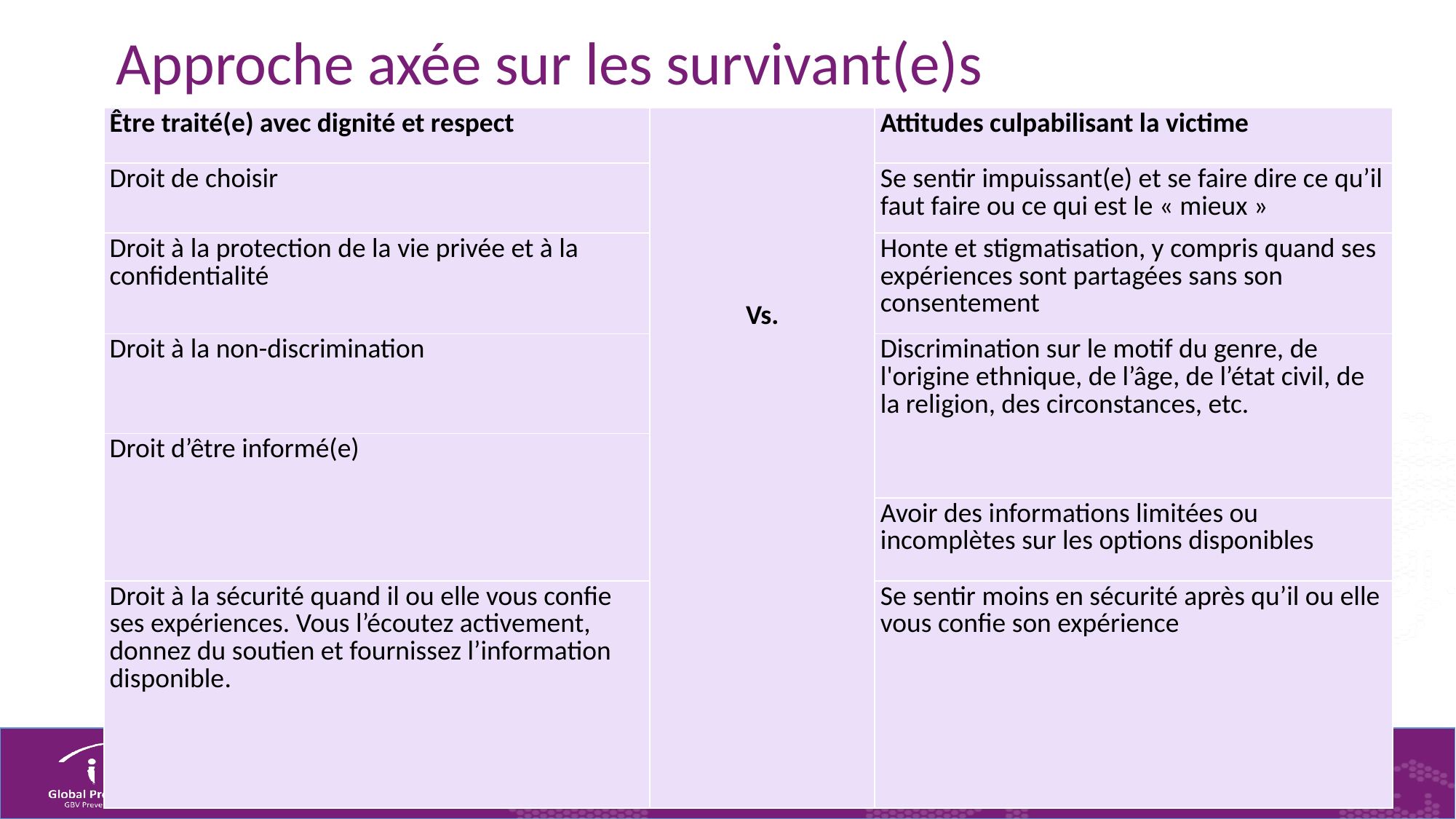

Approche axée sur les survivant(e)s

| Être traité(e) avec dignité et respect | Vs. | Attitudes culpabilisant la victime |
| --- | --- | --- |
| Droit de choisir |  | Se sentir impuissant(e) et se faire dire ce qu’il faut faire ou ce qui est le « mieux » |
| Droit à la protection de la vie privée et à la confidentialité |  | Honte et stigmatisation, y compris quand ses expériences sont partagées sans son consentement |
| Droit à la non-discrimination |  | Discrimination sur le motif du genre, de l'origine ethnique, de l’âge, de l’état civil, de la religion, des circonstances, etc. |
| Droit d’être informé(e) |  |  |
|  |  | Avoir des informations limitées ou incomplètes sur les options disponibles |
| Droit à la sécurité quand il ou elle vous confie ses expériences. Vous l’écoutez activement, donnez du soutien et fournissez l’information disponible. |  | Se sentir moins en sécurité après qu’il ou elle vous confie son expérience |